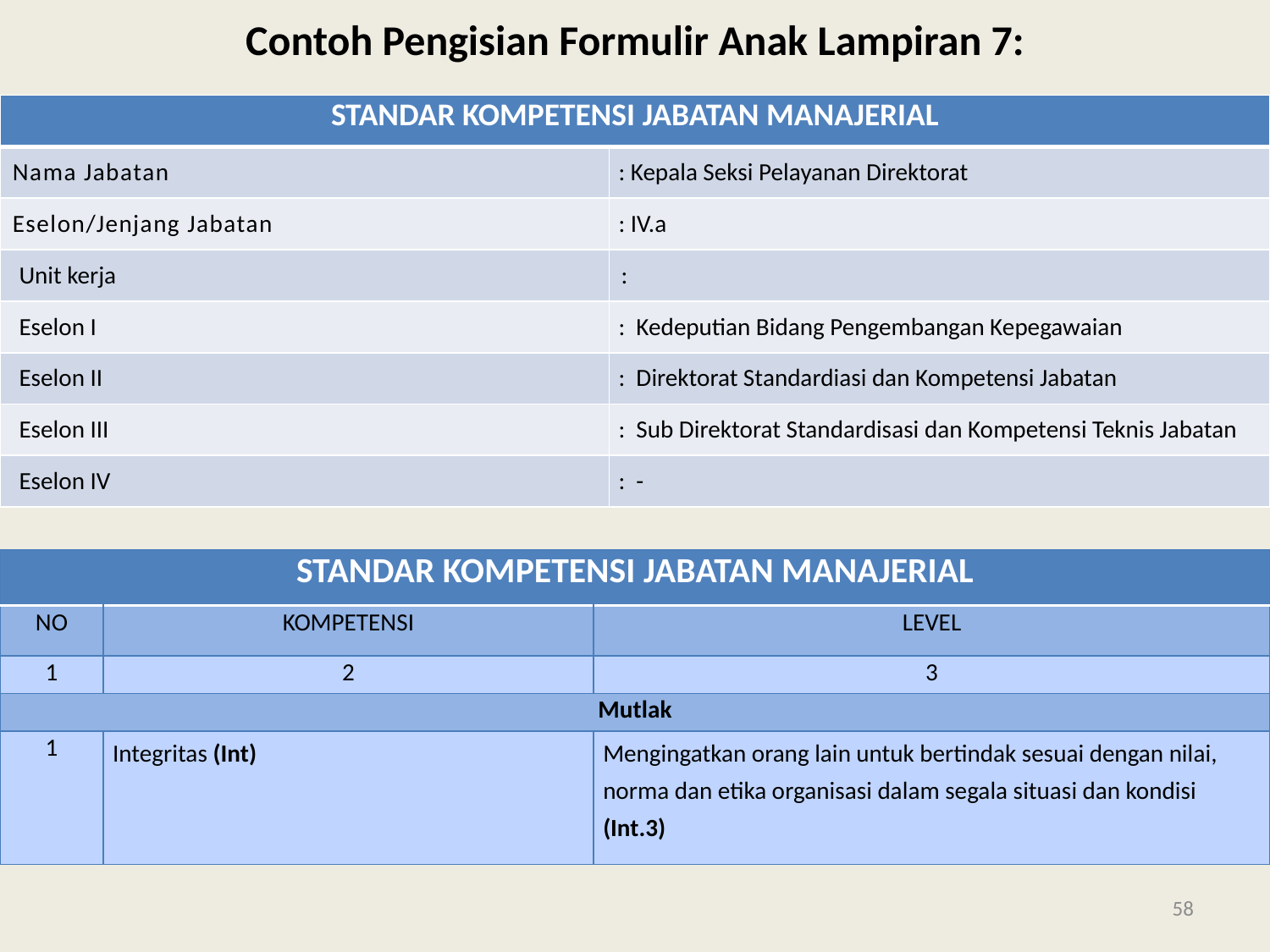

Contoh Pengisian Formulir Anak Lampiran 7:
| STANDAR KOMPETENSI JABATAN MANAJERIAL |  |
| --- | --- |
| Nama Jabatan | : Kepala Seksi Pelayanan Direktorat |
| Eselon/Jenjang Jabatan | : IV.a |
| Unit kerja | : |
| Eselon I | : Kedeputian Bidang Pengembangan Kepegawaian |
| Eselon II | : Direktorat Standardiasi dan Kompetensi Jabatan |
| Eselon III | : Sub Direktorat Standardisasi dan Kompetensi Teknis Jabatan |
| Eselon IV | : - |
| STANDAR KOMPETENSI JABATAN MANAJERIAL |  |  |
| --- | --- | --- |
| NO | KOMPETENSI | LEVEL |
| 1 | 2 | 3 |
| Mutlak |  |  |
| 1 | Integritas (Int) | Mengingatkan orang lain untuk bertindak sesuai dengan nilai, norma dan etika organisasi dalam segala situasi dan kondisi (Int.3) |
58